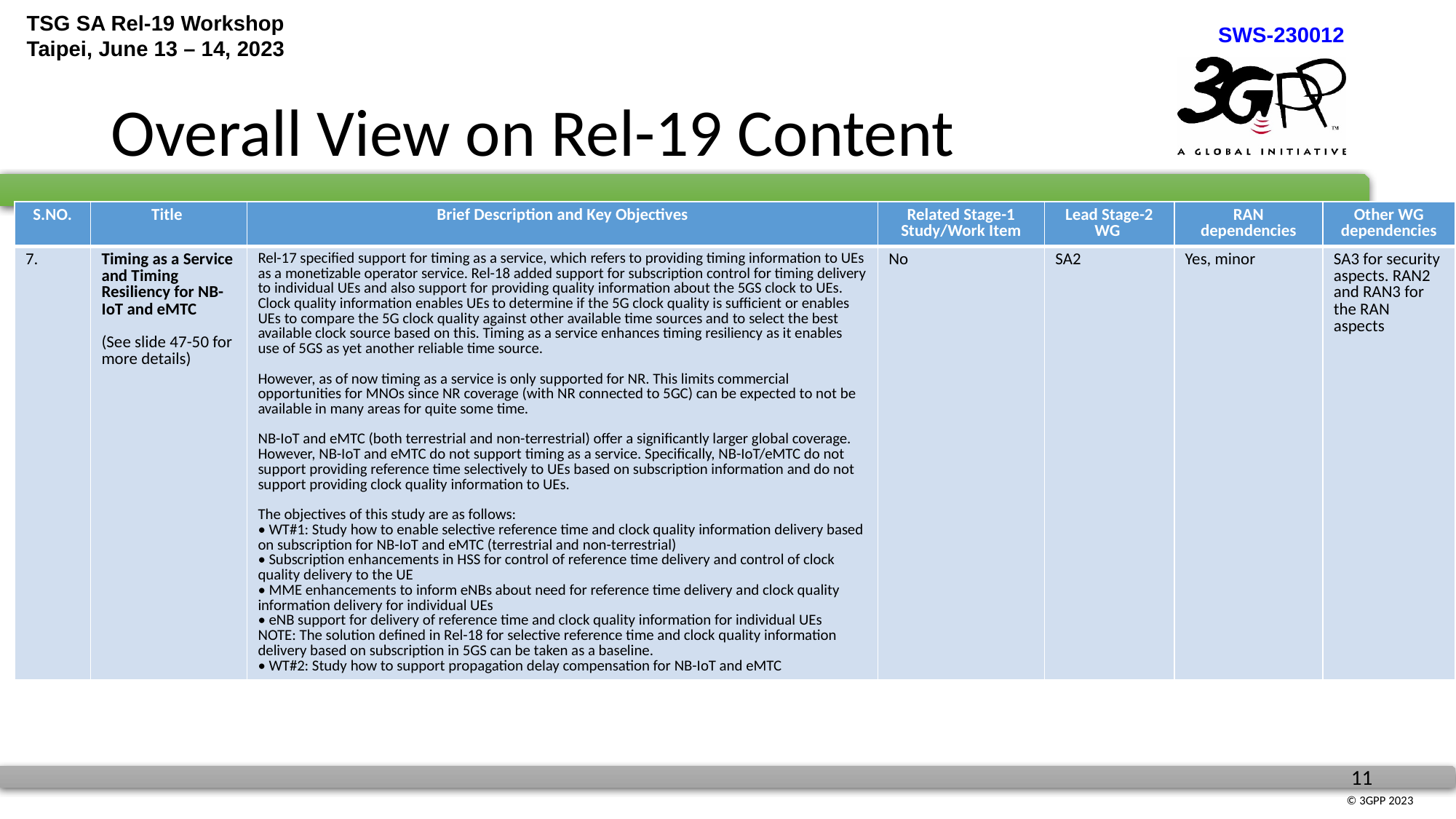

# Overall View on Rel-19 Content
| S.NO. | Title | Brief Description and Key Objectives | Related Stage-1 Study/Work Item | Lead Stage-2 WG | RAN dependencies | Other WG dependencies |
| --- | --- | --- | --- | --- | --- | --- |
| 7. | Timing as a Service and Timing Resiliency for NB-IoT and eMTC (See slide 47-50 for more details) | Rel-17 specified support for timing as a service, which refers to providing timing information to UEs as a monetizable operator service. Rel-18 added support for subscription control for timing delivery to individual UEs and also support for providing quality information about the 5GS clock to UEs. Clock quality information enables UEs to determine if the 5G clock quality is sufficient or enables UEs to compare the 5G clock quality against other available time sources and to select the best available clock source based on this. Timing as a service enhances timing resiliency as it enables use of 5GS as yet another reliable time source. However, as of now timing as a service is only supported for NR. This limits commercial opportunities for MNOs since NR coverage (with NR connected to 5GC) can be expected to not be available in many areas for quite some time. NB-IoT and eMTC (both terrestrial and non-terrestrial) offer a significantly larger global coverage. However, NB-IoT and eMTC do not support timing as a service. Specifically, NB-IoT/eMTC do not support providing reference time selectively to UEs based on subscription information and do not support providing clock quality information to UEs. The objectives of this study are as follows: • WT#1: Study how to enable selective reference time and clock quality information delivery based on subscription for NB-IoT and eMTC (terrestrial and non-terrestrial) • Subscription enhancements in HSS for control of reference time delivery and control of clock quality delivery to the UE • MME enhancements to inform eNBs about need for reference time delivery and clock quality information delivery for individual UEs • eNB support for delivery of reference time and clock quality information for individual UEs NOTE: The solution defined in Rel-18 for selective reference time and clock quality information delivery based on subscription in 5GS can be taken as a baseline. • WT#2: Study how to support propagation delay compensation for NB-IoT and eMTC | No | SA2 | Yes, minor | SA3 for security aspects. RAN2 and RAN3 for the RAN aspects |